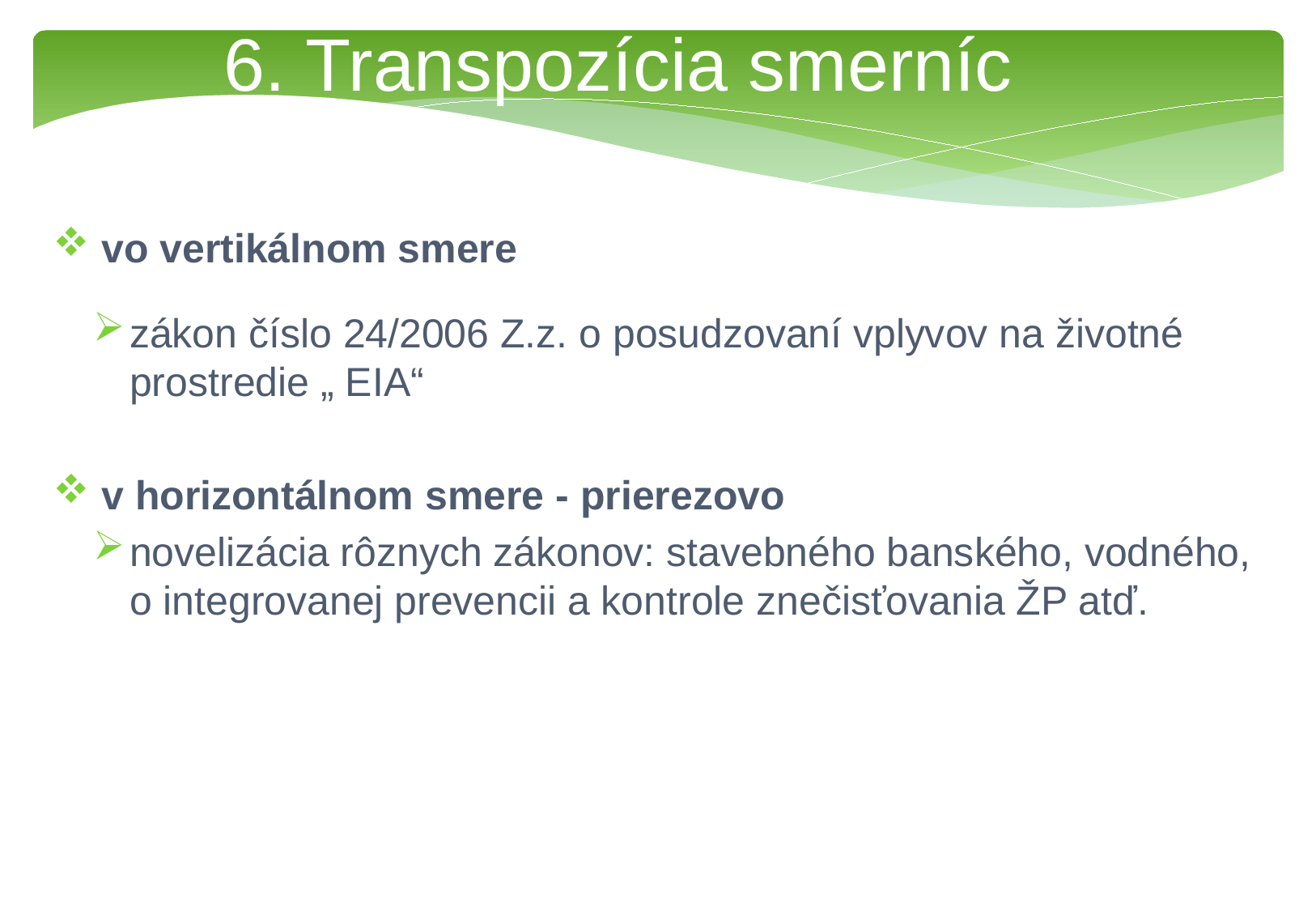

6. Transpozícia smerníc
 vo vertikálnom smere

zákon číslo 24/2006 Z.z. o posudzovaní vplyvov na životné prostredie „ EIA“

 v horizontálnom smere - prierezovo
novelizácia rôznych zákonov: stavebného banského, vodného, o integrovanej prevencii a kontrole znečisťovania ŽP atď.